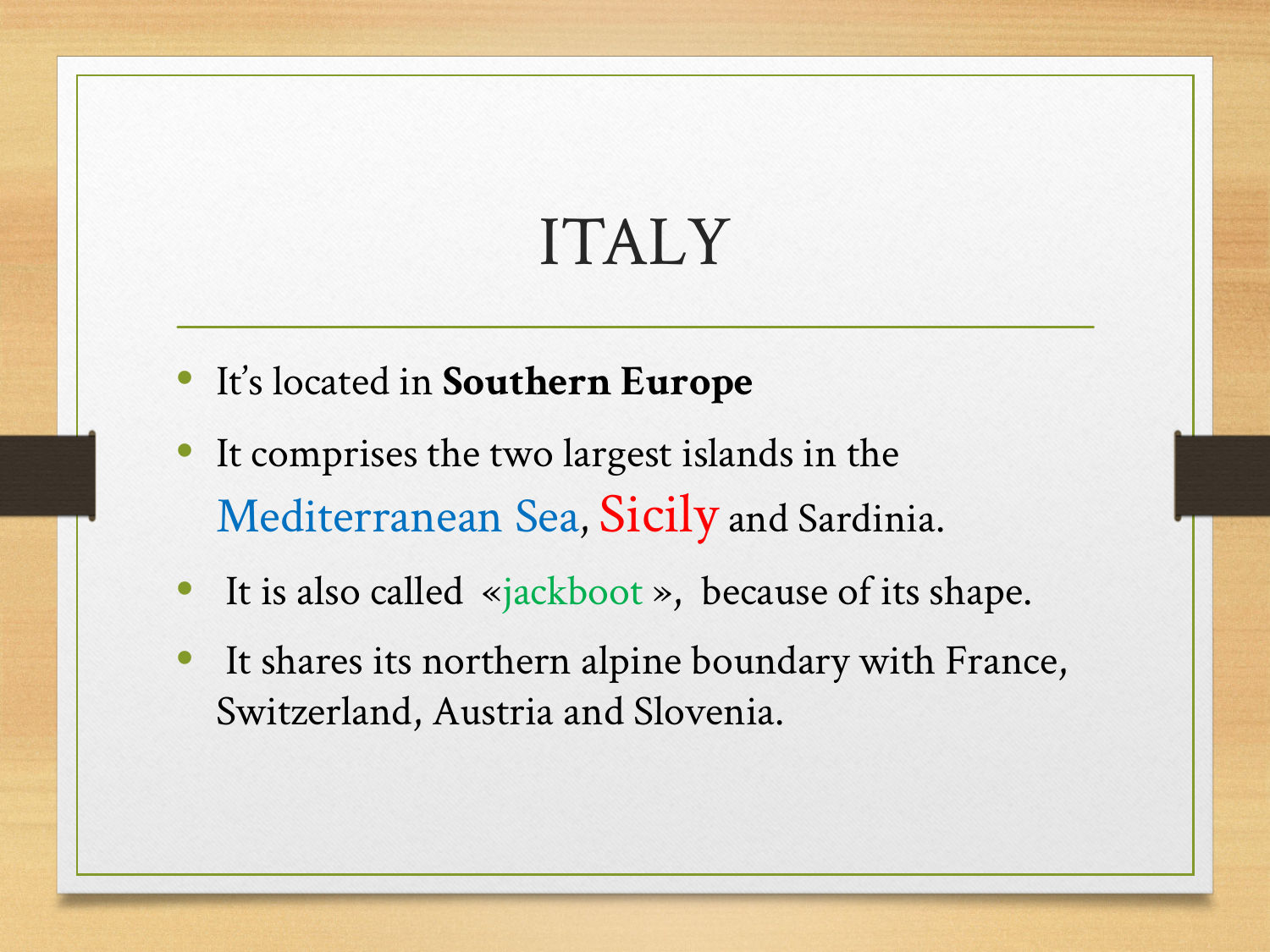

# ITALY
It’s located in Southern Europe
It comprises the two largest islands in the Mediterranean Sea, Sicily and Sardinia.
 It is also called  «jackboot »,  because of its shape.
 It shares its northern alpine boundary with France, Switzerland, Austria and Slovenia.